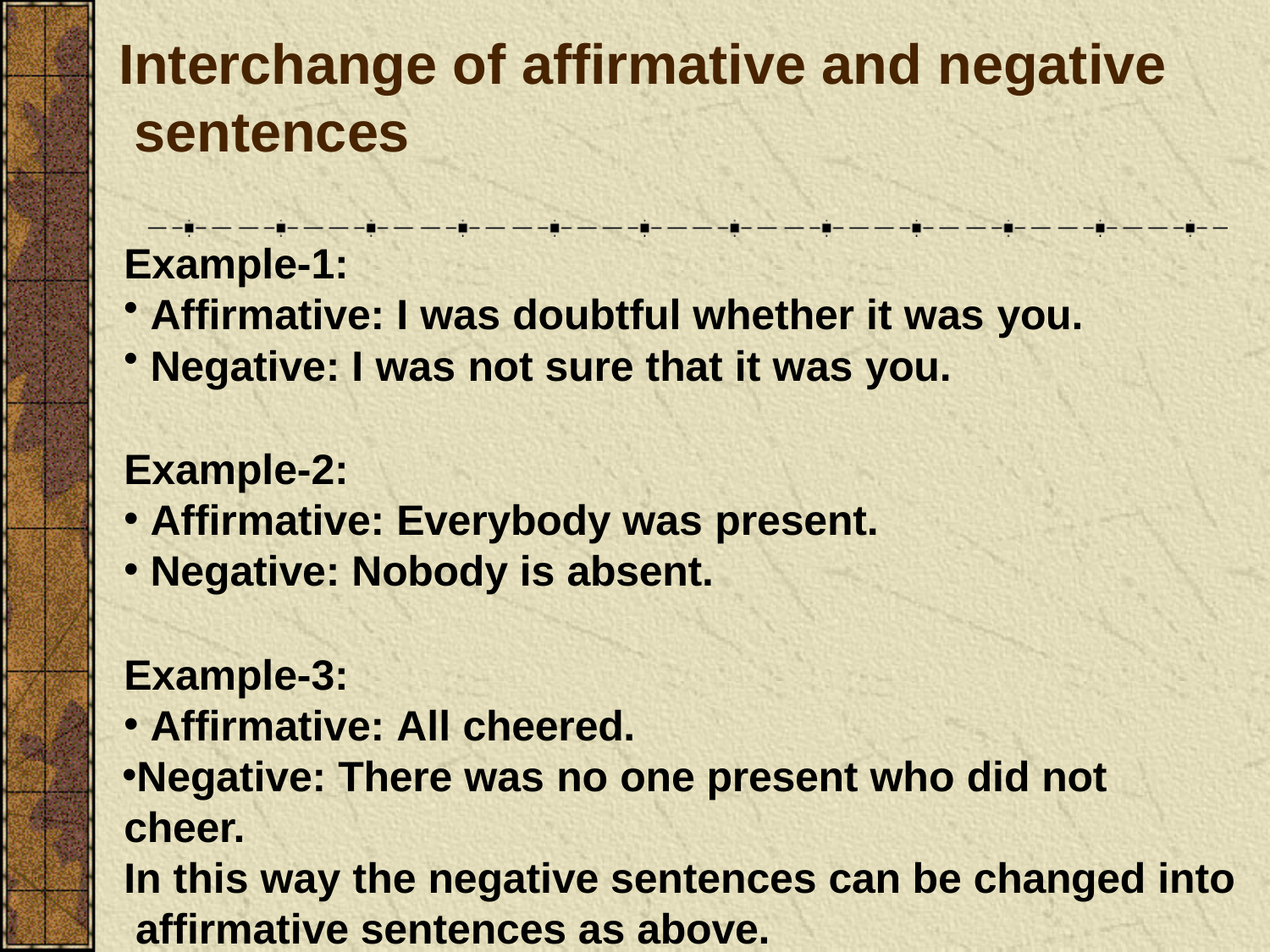

# Interchange of affirmative and negative  sentences
Example-1:
Affirmative: I was doubtful whether it was you.
Negative: I was not sure that it was you.

Example-2:
Affirmative: Everybody was present.
Negative: Nobody is absent.

Example-3:
Affirmative: All cheered.
Negative: There was no one present who did not  cheer.
In this way the negative sentences can be changed into  affirmative sentences as above.